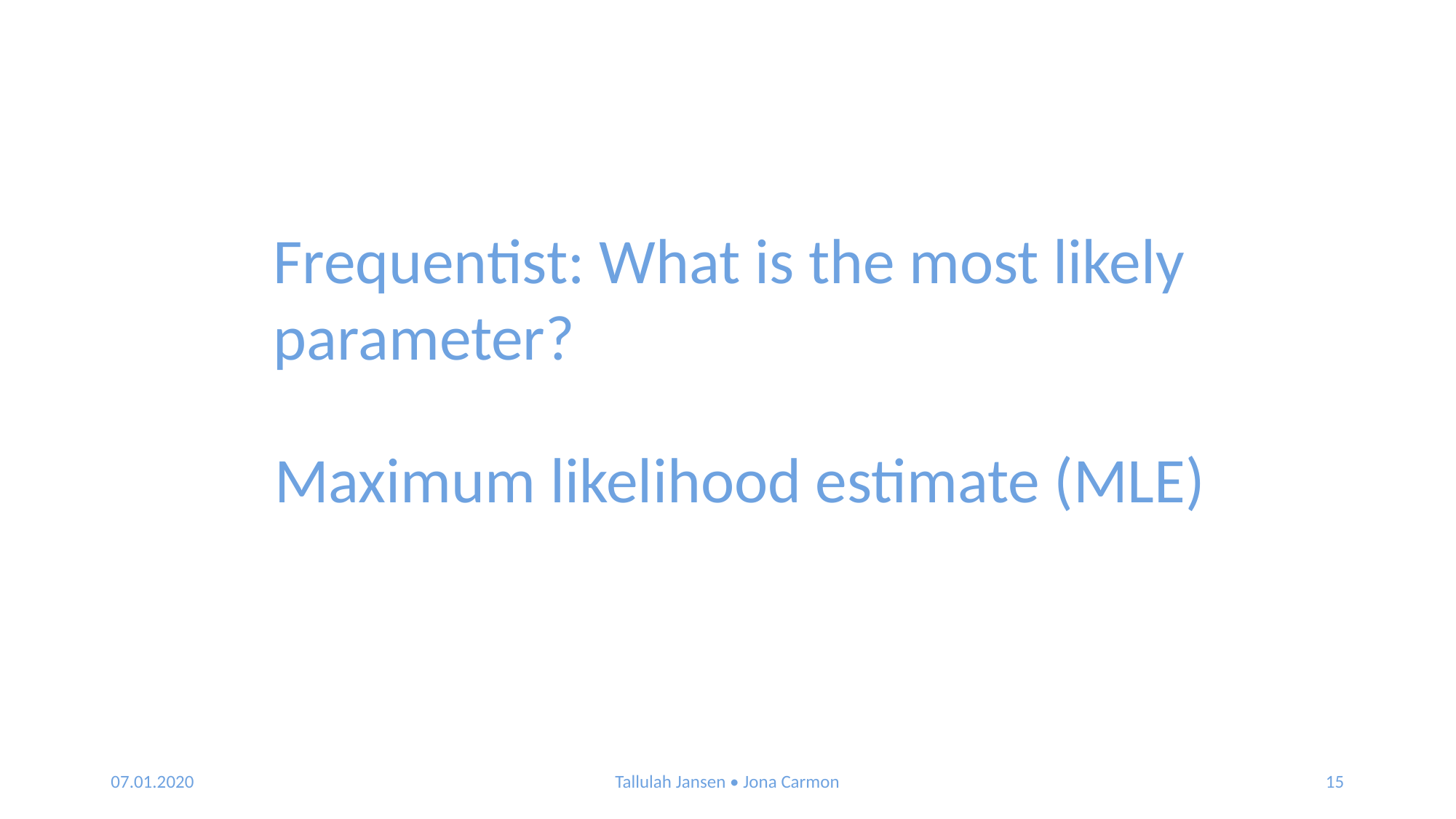

Frequentist: What is the most likely parameter?
Maximum likelihood estimate (MLE)
07.01.2020
Tallulah Jansen • Jona Carmon
15